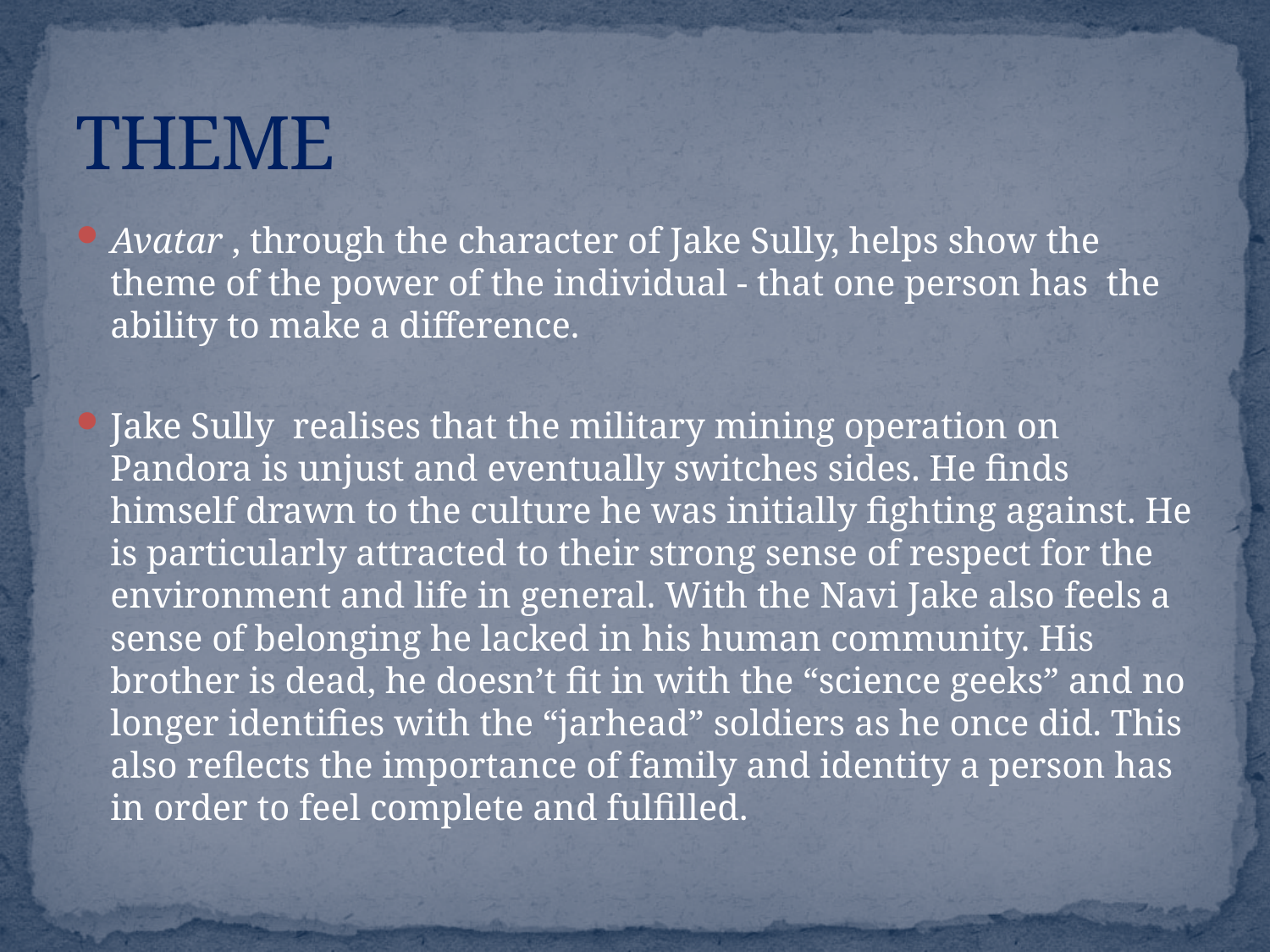

# THEME
Avatar , through the character of Jake Sully, helps show the theme of the power of the individual - that one person has  the ability to make a difference.

Jake Sully  realises that the military mining operation on Pandora is unjust and eventually switches sides. He finds himself drawn to the culture he was initially fighting against. He is particularly attracted to their strong sense of respect for the environment and life in general. With the Navi Jake also feels a sense of belonging he lacked in his human community. His brother is dead, he doesn’t fit in with the “science geeks” and no longer identifies with the “jarhead” soldiers as he once did. This also reflects the importance of family and identity a person has in order to feel complete and fulfilled.